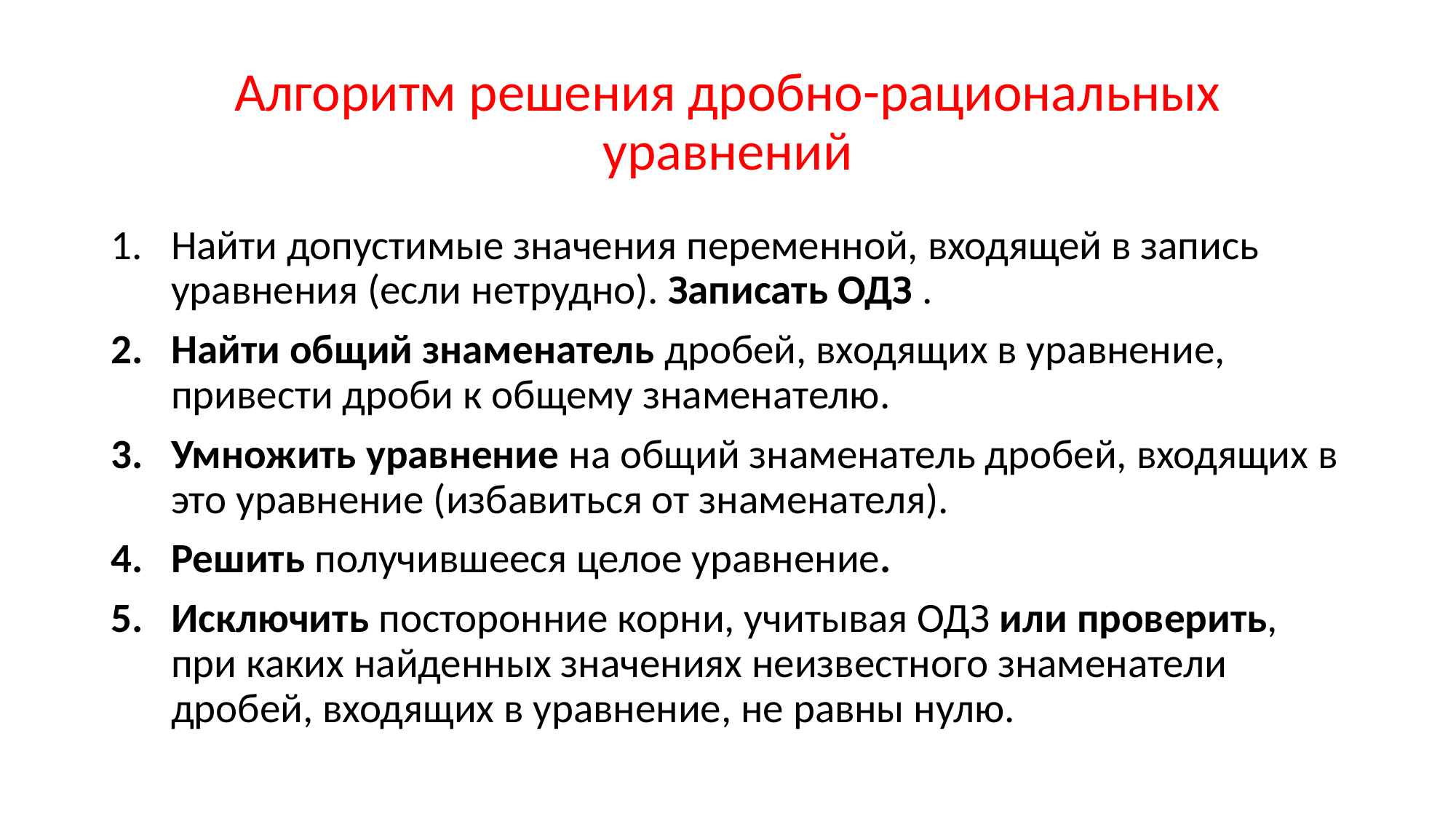

# Алгоритм решения дробно-рациональных уравнений
Найти допустимые значения переменной, входящей в запись уравнения (если нетрудно). Записать ОДЗ .
Найти общий знаменатель дробей, входящих в уравнение, привести дроби к общему знаменателю.
Умножить уравнение на общий знаменатель дробей, входящих в это уравнение (избавиться от знаменателя).
Решить получившееся целое уравнение.
Исключить посторонние корни, учитывая ОДЗ или проверить, при каких найденных значениях неизвестного знаменатели дробей, входящих в уравнение, не равны нулю.